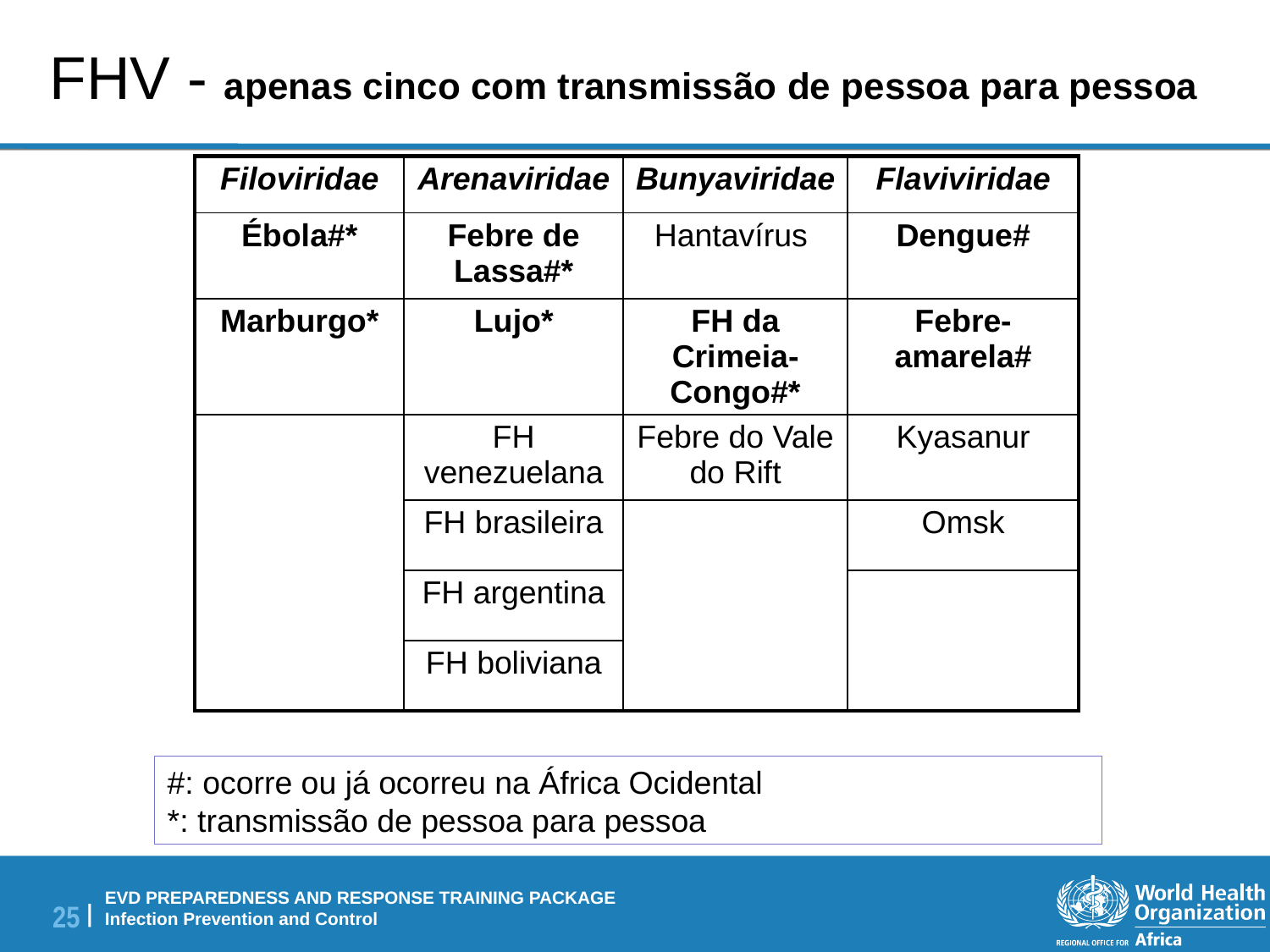

FHV - apenas cinco com transmissão de pessoa para pessoa
| Filoviridae | Arenaviridae | Bunyaviridae | Flaviviridae |
| --- | --- | --- | --- |
| Ébola#\* | Febre de Lassa#\* | Hantavírus | Dengue# |
| Marburgo\* | Lujo\* | FH da Crimeia-Congo#\* | Febre-amarela# |
|  | FH venezuelana | Febre do Vale do Rift | Kyasanur |
|  | FH brasileira |  | Omsk |
|  | FH argentina |  |  |
|  | FH boliviana |  |  |
#: ocorre ou já ocorreu na África Ocidental
*: transmissão de pessoa para pessoa